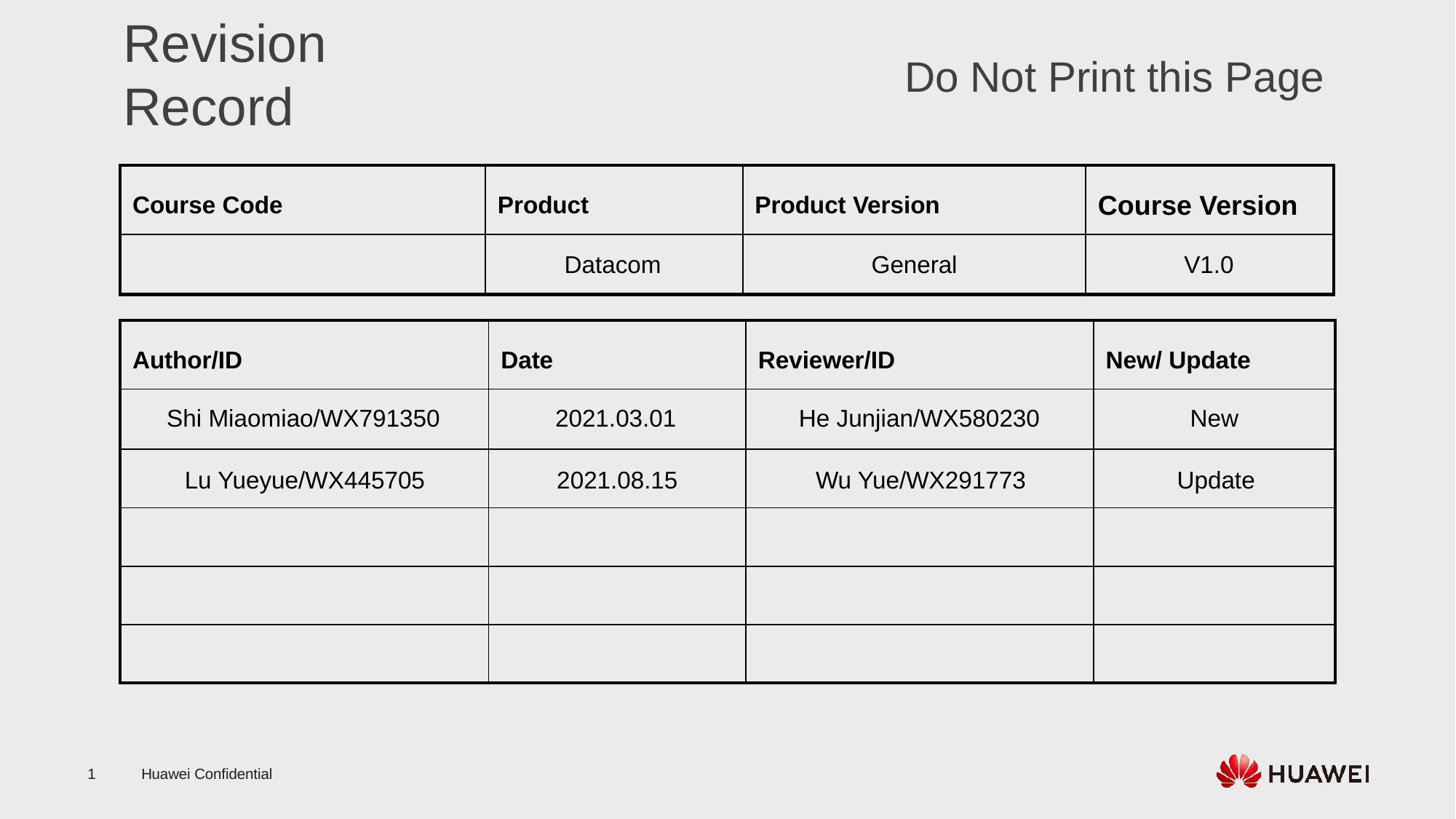

Datacom
General
V1.0
Shi Miaomiao/WX791350
2021.03.01
He Junjian/WX580230
New
Lu Yueyue/WX445705
2021.08.15
Wu Yue/WX291773
Update